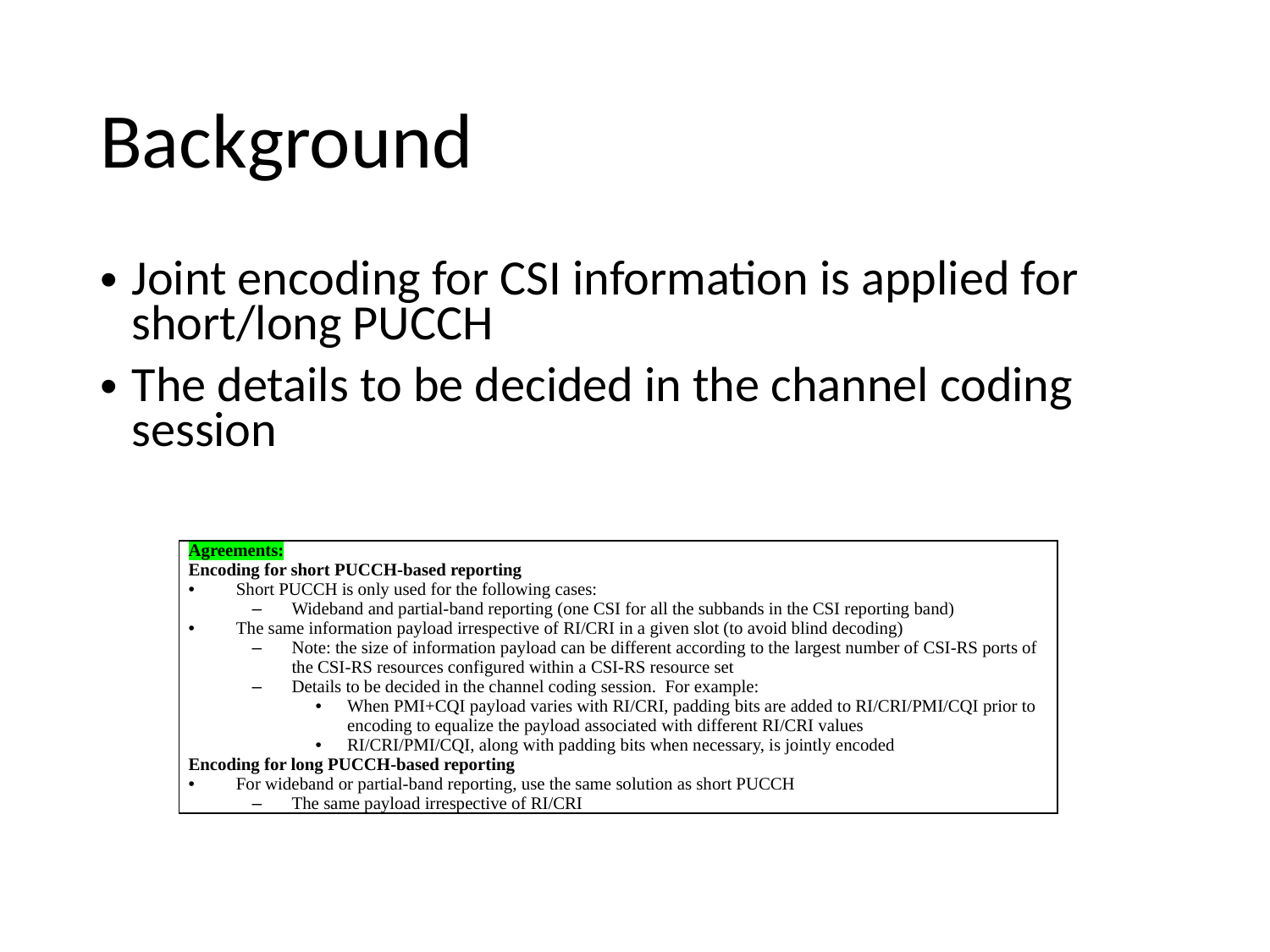

# Background
Joint encoding for CSI information is applied for short/long PUCCH
The details to be decided in the channel coding session
| Agreements: Encoding for short PUCCH-based reporting Short PUCCH is only used for the following cases: Wideband and partial-band reporting (one CSI for all the subbands in the CSI reporting band) The same information payload irrespective of RI/CRI in a given slot (to avoid blind decoding) Note: the size of information payload can be different according to the largest number of CSI-RS ports of the CSI-RS resources configured within a CSI-RS resource set Details to be decided in the channel coding session. For example: When PMI+CQI payload varies with RI/CRI, padding bits are added to RI/CRI/PMI/CQI prior to encoding to equalize the payload associated with different RI/CRI values RI/CRI/PMI/CQI, along with padding bits when necessary, is jointly encoded Encoding for long PUCCH-based reporting For wideband or partial-band reporting, use the same solution as short PUCCH The same payload irrespective of RI/CRI |
| --- |